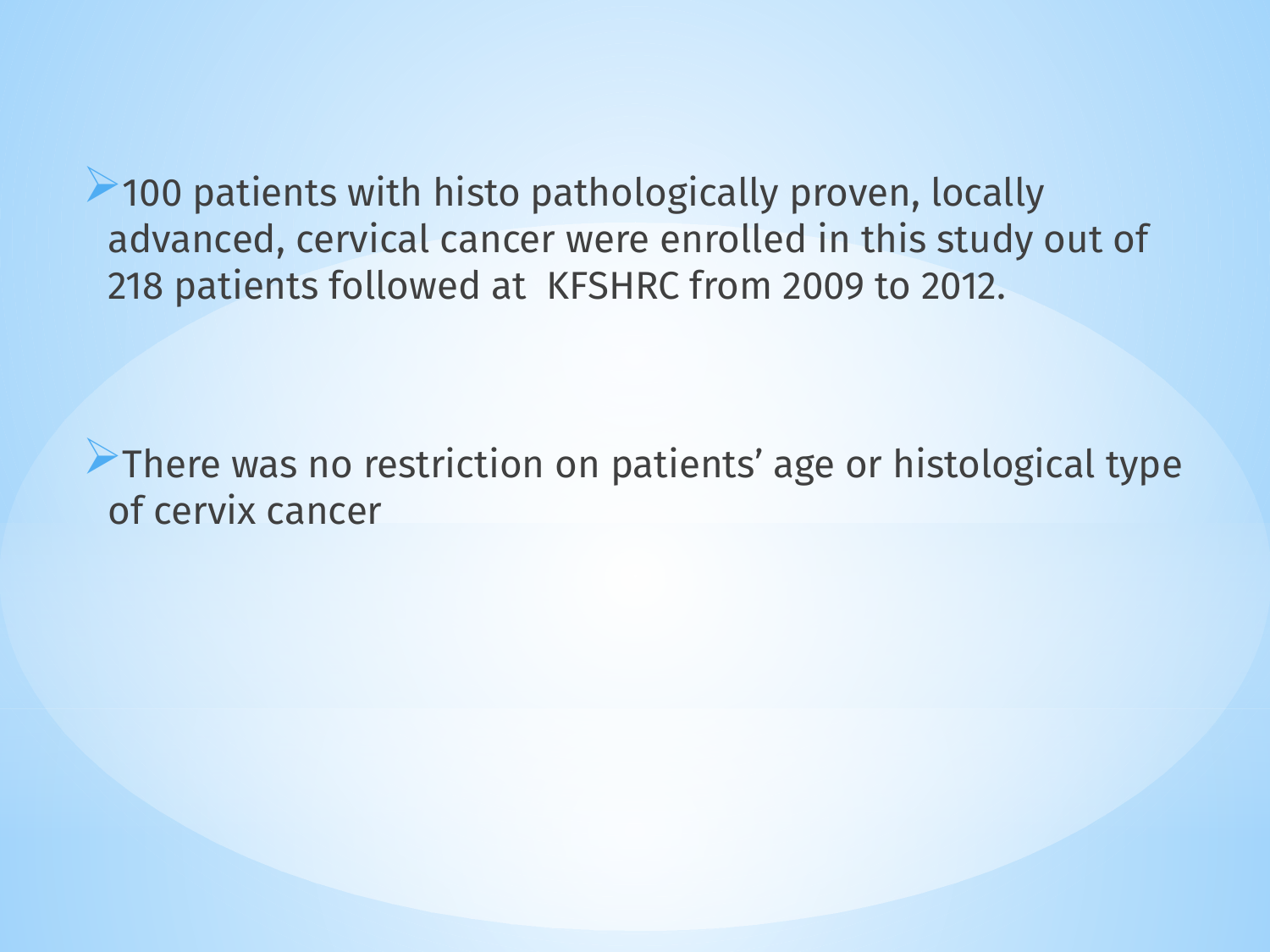

100 patients with histo pathologically proven, locally advanced, cervical cancer were enrolled in this study out of 218 patients followed at  KFSHRC from 2009 to 2012.

There was no restriction on patients’ age or histological type of cervix cancer
#